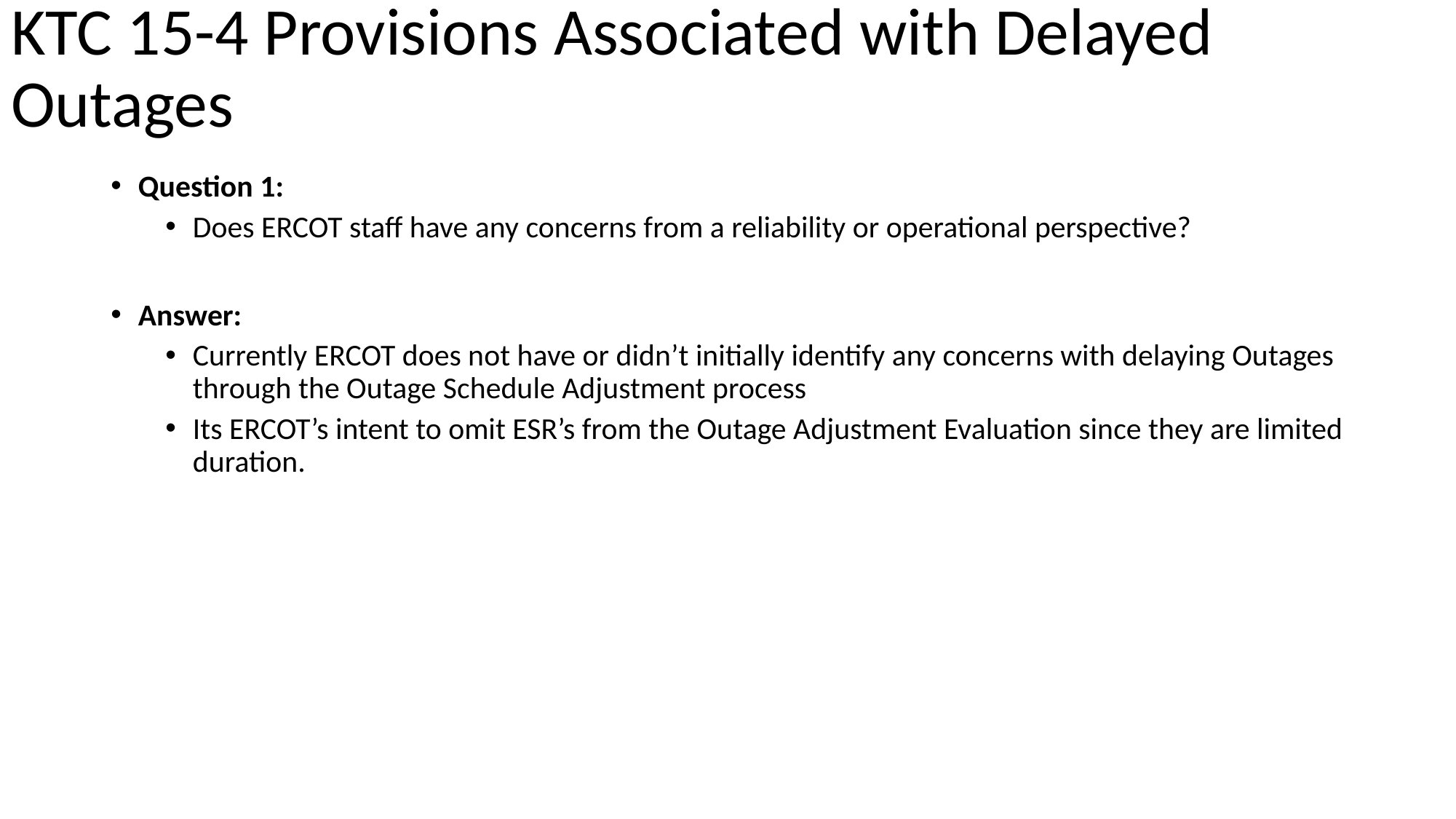

# KTC 15-4 Provisions Associated with Delayed Outages
Question 1:
Does ERCOT staff have any concerns from a reliability or operational perspective?

Answer:
Currently ERCOT does not have or didn’t initially identify any concerns with delaying Outages through the Outage Schedule Adjustment process
Its ERCOT’s intent to omit ESR’s from the Outage Adjustment Evaluation since they are limited duration.